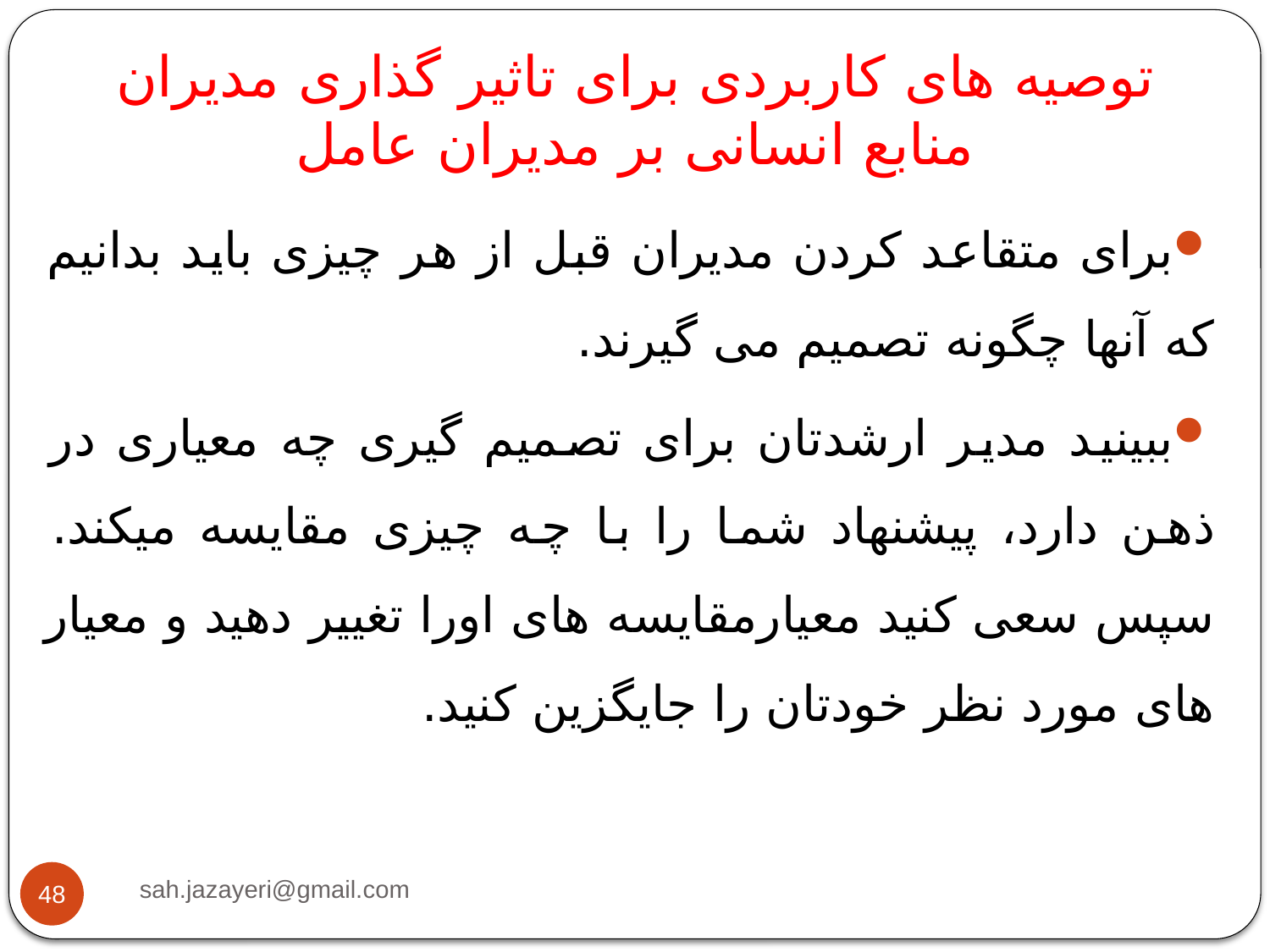

توصیه های کاربردی برای تاثیر گذاری مدیران منابع انسانی بر مدیران عامل
برای متقاعد کردن مدیران قبل از هر چیزی باید بدانیم که آنها چگونه تصمیم می گیرند.
ببینید مدیر ارشدتان برای تصمیم گیری چه معیاری در ذهن دارد، پیشنهاد شما را با چه چیزی مقایسه میکند. سپس سعی کنید معیارمقایسه های اورا تغییر دهید و معیار های مورد نظر خودتان را جایگزین کنید.
sah.jazayeri@gmail.com
48